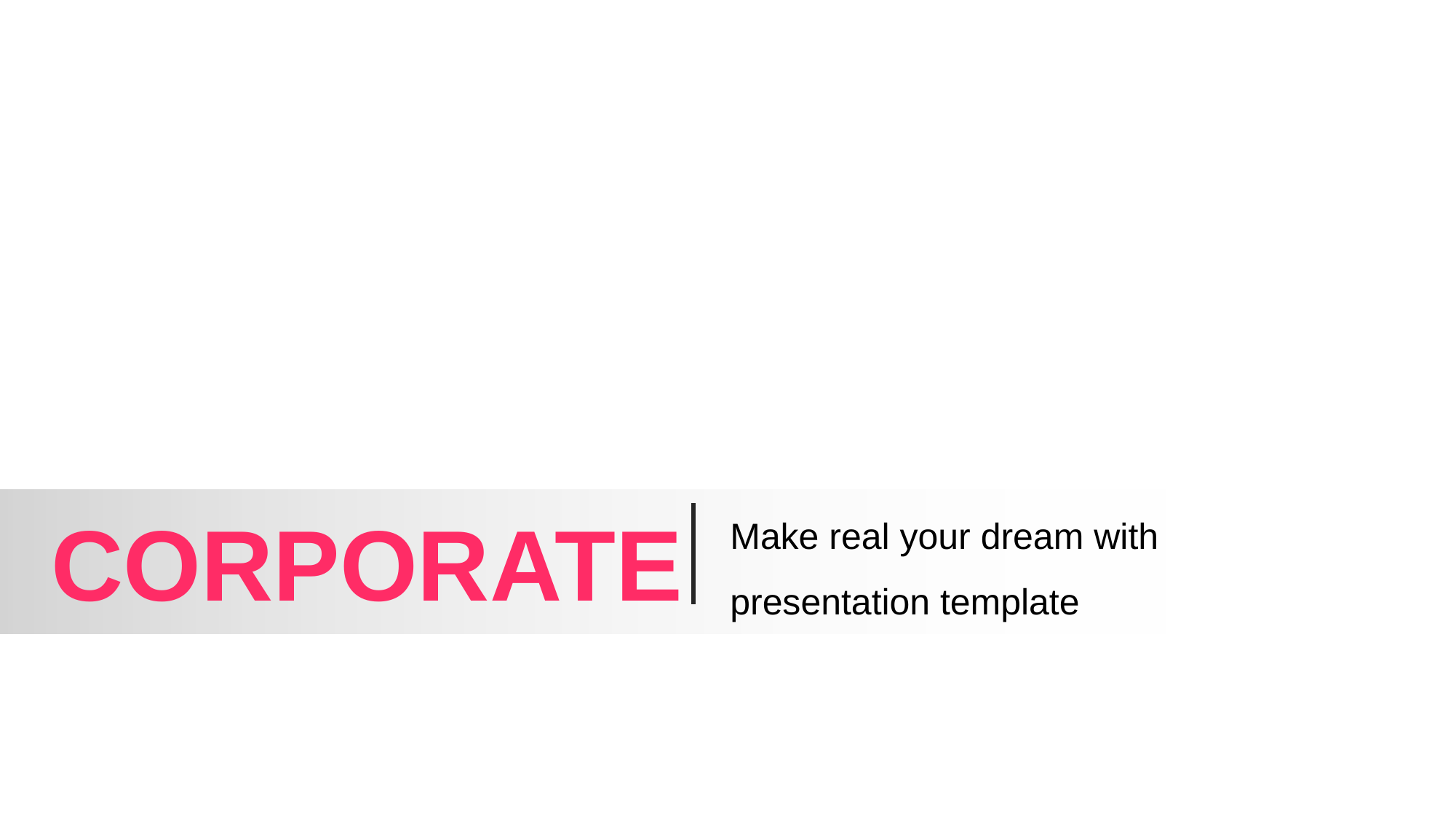

Make real your dream with
presentation template

CORPORATE